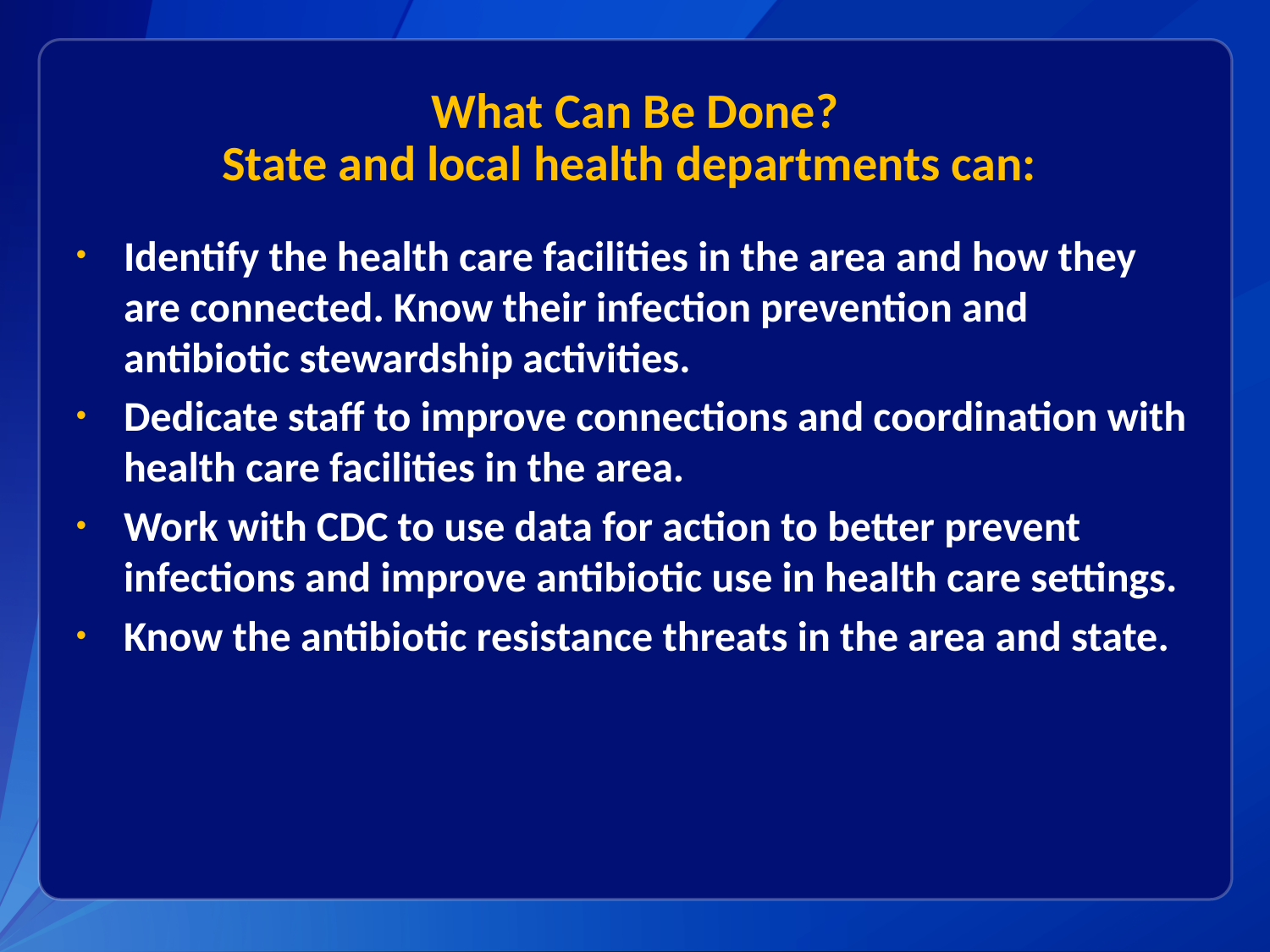

# What Can Be Done? State and local health departments can:
Identify the health care facilities in the area and how they are connected. Know their infection prevention and antibiotic stewardship activities.
Dedicate staff to improve connections and coordination with health care facilities in the area.
Work with CDC to use data for action to better prevent infections and improve antibiotic use in health care settings.
Know the antibiotic resistance threats in the area and state.